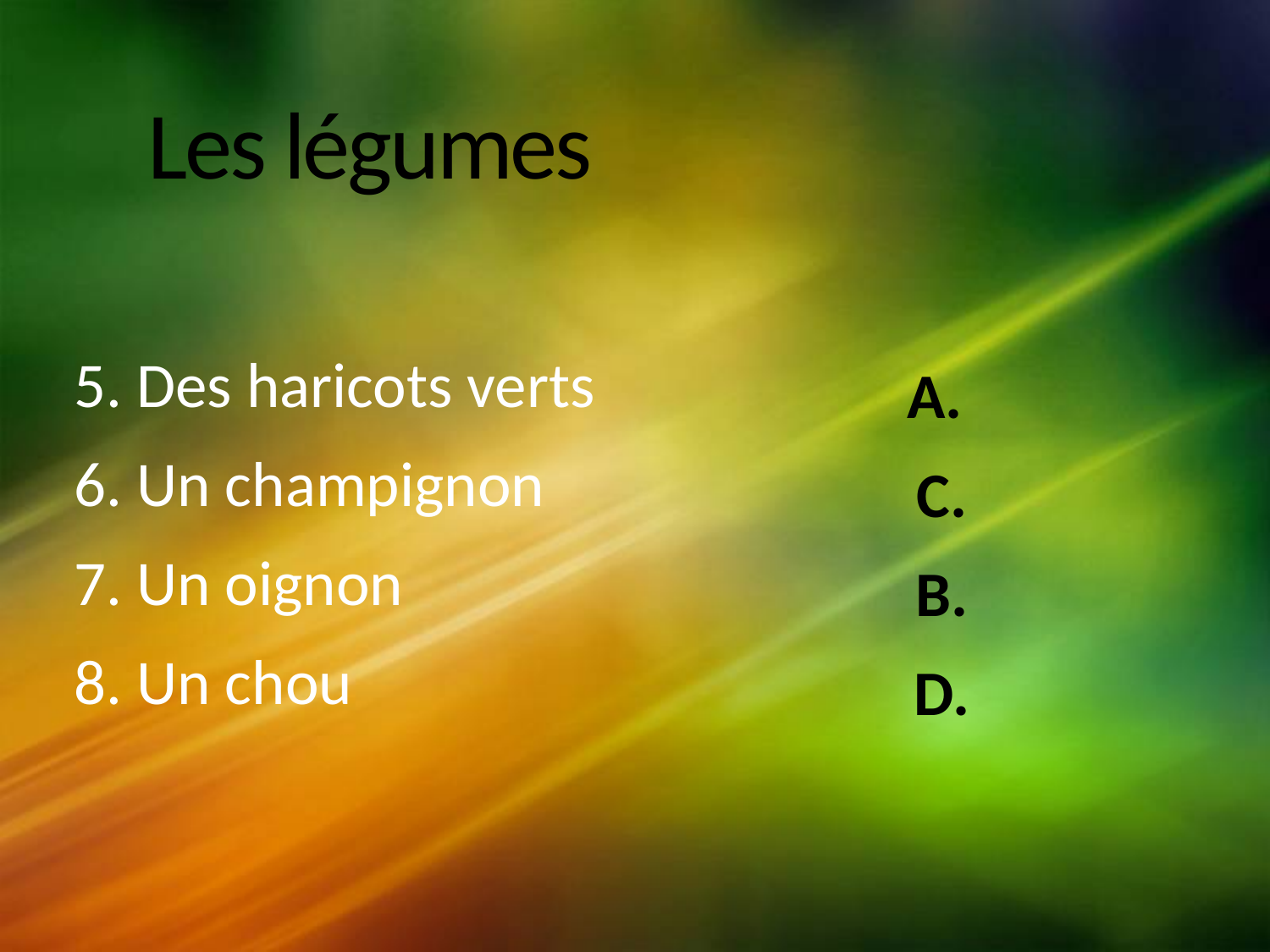

# Les légumes

5. Des haricots verts
6. Un champignon
7. Un oignon
8. Un chou

A.
C.
B.
D.